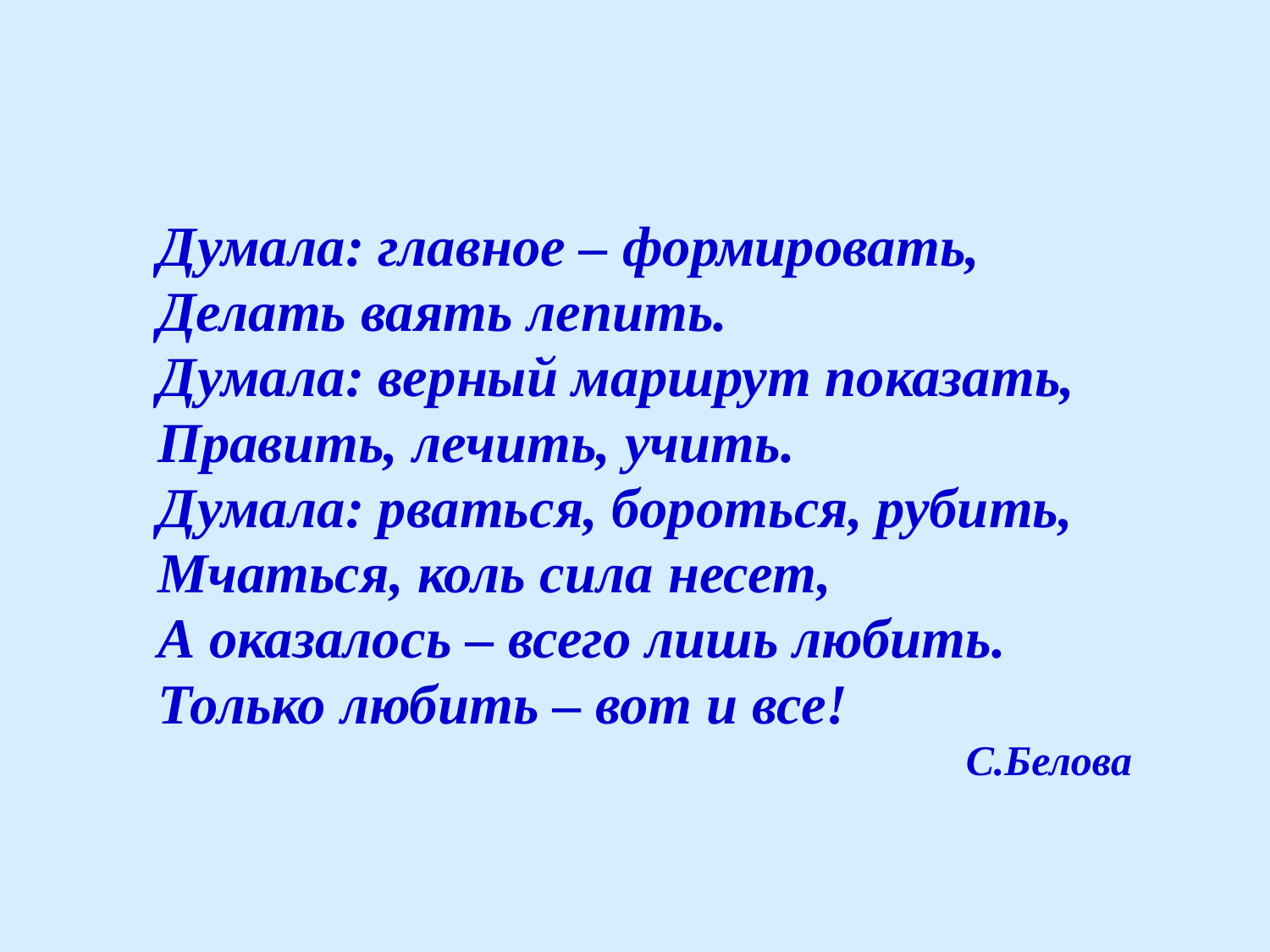

#
Думала: главное – формировать,
Делать ваять лепить.
Думала: верный маршрут показать,
Править, лечить, учить.
Думала: рваться, бороться, рубить,
Мчаться, коль сила несет,
А оказалось – всего лишь любить.
Только любить – вот и все!
С.Белова